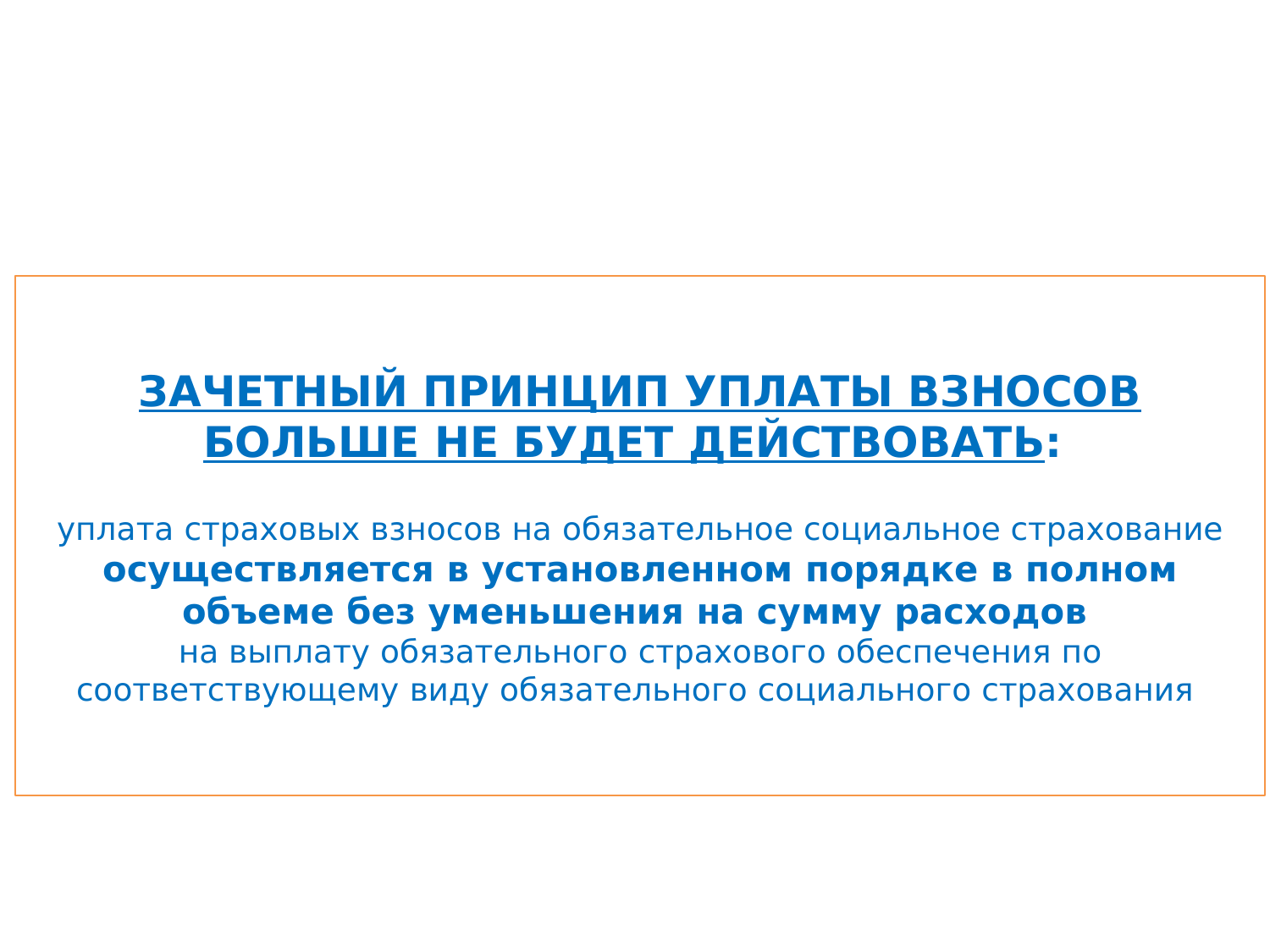

ЗАЧЕТНЫЙ ПРИНЦИП УПЛАТЫ ВЗНОСОВ БОЛЬШЕ НЕ БУДЕТ ДЕЙСТВОВАТЬ:

уплата страховых взносов на обязательное социальное страхование осуществляется в установленном порядке в полном объеме без уменьшения на сумму расходов
на выплату обязательного страхового обеспечения по соответствующему виду обязательного социального страхования